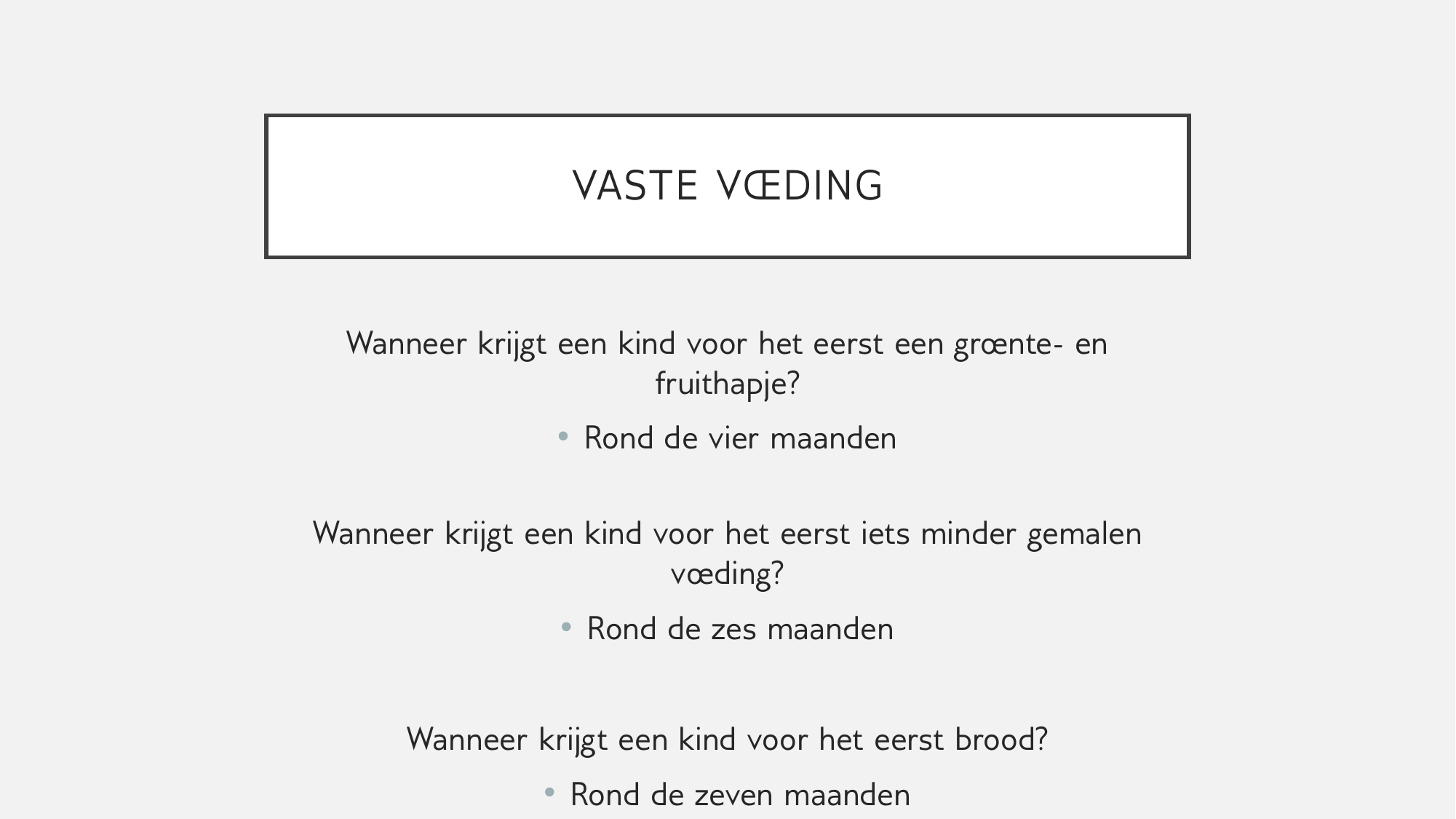

# Vaste voeding
Wanneer krijgt een kind voor het eerst een groente- en fruithapje?
Rond de vier maanden
Wanneer krijgt een kind voor het eerst iets minder gemalen voeding?
Rond de zes maanden

Wanneer krijgt een kind voor het eerst brood?
Rond de zeven maanden